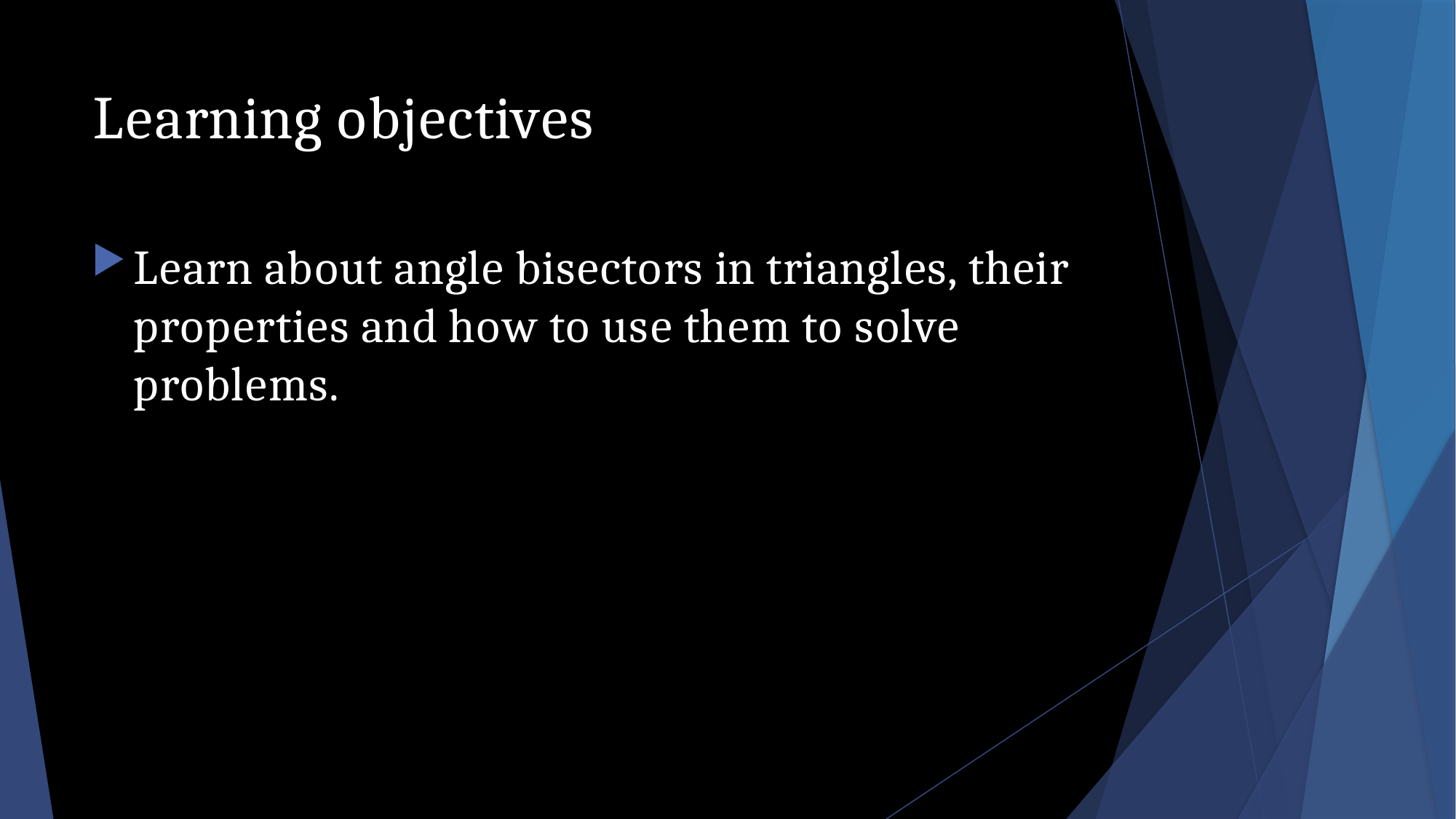

# Learning objectives
Learn about angle bisectors in triangles, their properties and how to use them to solve problems.